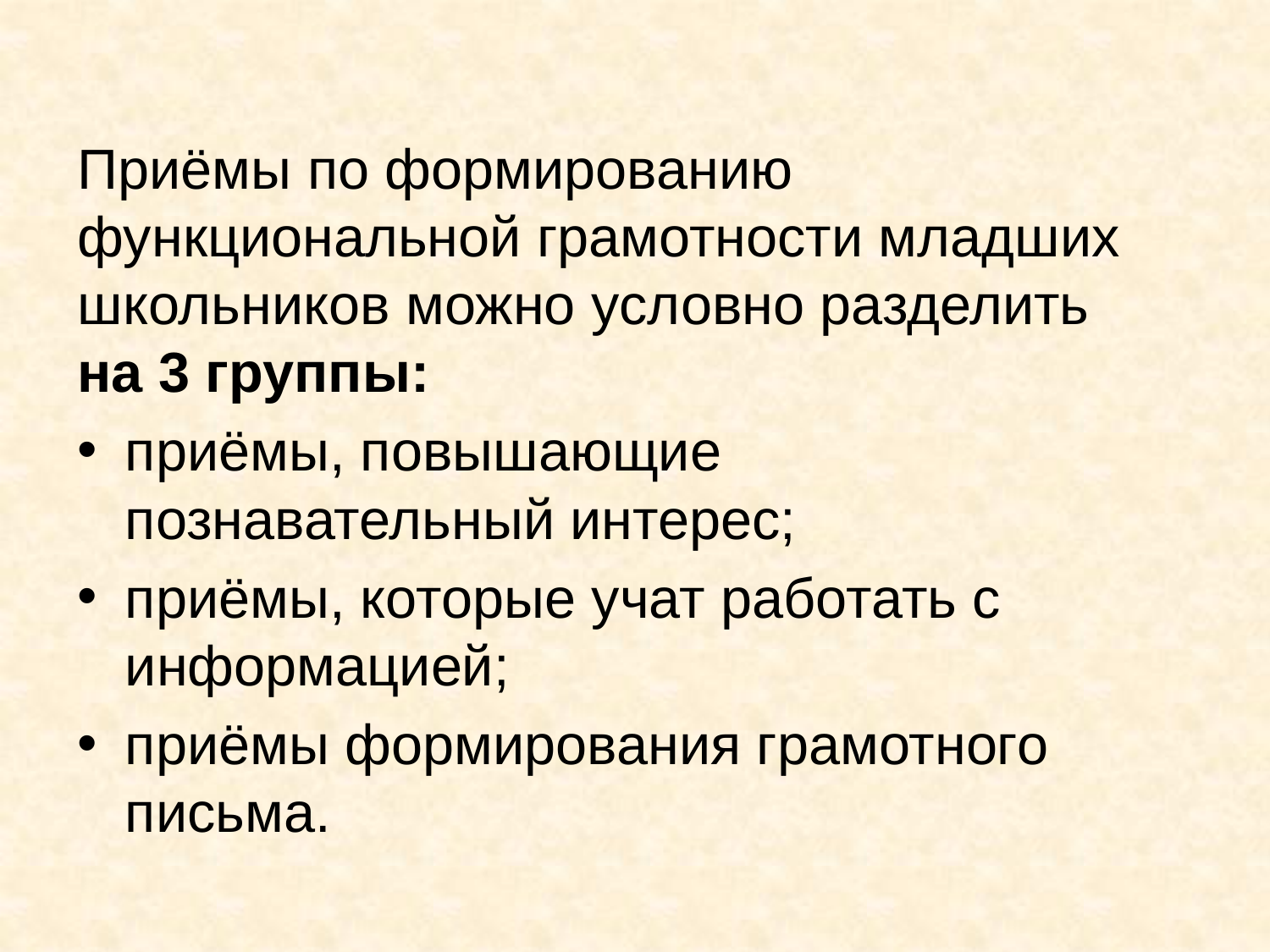

Приёмы по формированию функциональной грамотности младших школьников можно условно разделить на 3 группы:
приёмы, повышающие познавательный интерес;
приёмы, которые учат работать с информацией;
приёмы формирования грамотного письма.